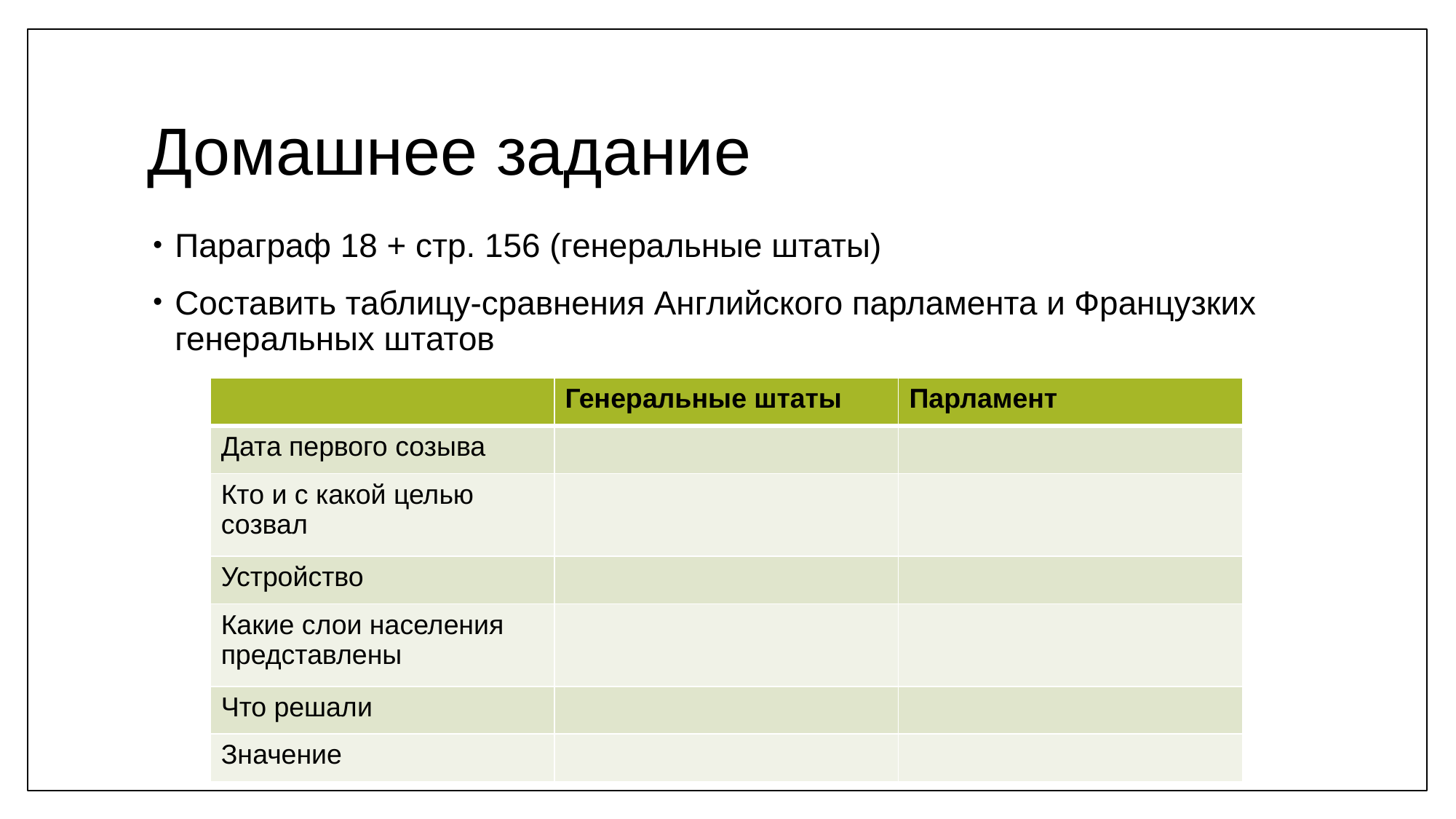

# Домашнее задание
Параграф 18 + стр. 156 (генеральные штаты)
Составить таблицу-сравнения Английского парламента и Французких генеральных штатов
|  | Генеральные штаты | Парламент |
| --- | --- | --- |
| Дата первого созыва |  |  |
| Кто и с какой целью созвал |  |  |
| Устройство |  |  |
| Какие слои населения представлены |  |  |
| Что решали |  |  |
| Значение |  |  |